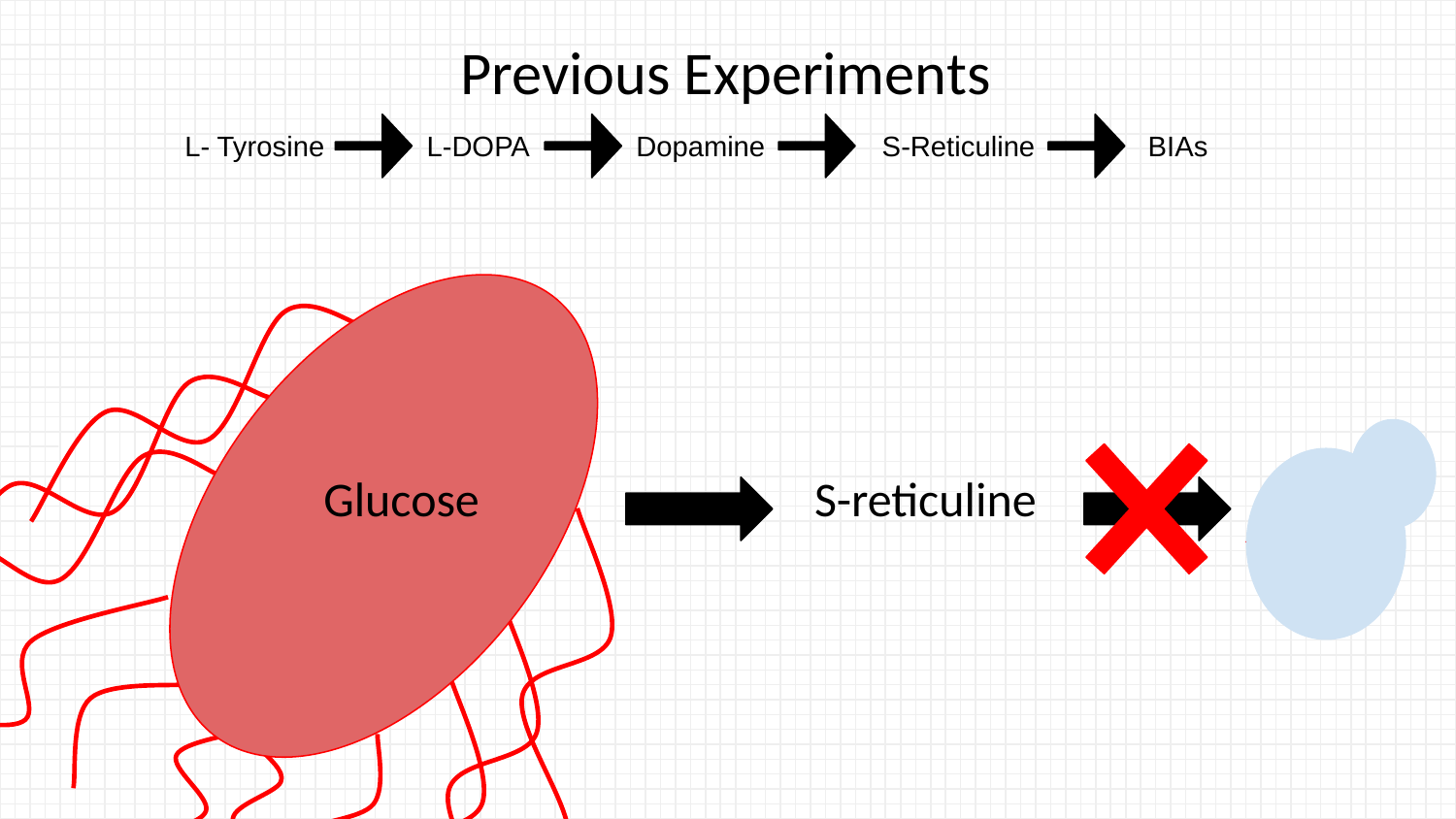

Previous Experiments
L- Tyrosine

L-DOPA

Dopamine

S-Reticuline

BIAs

Glucose
S-reticuline